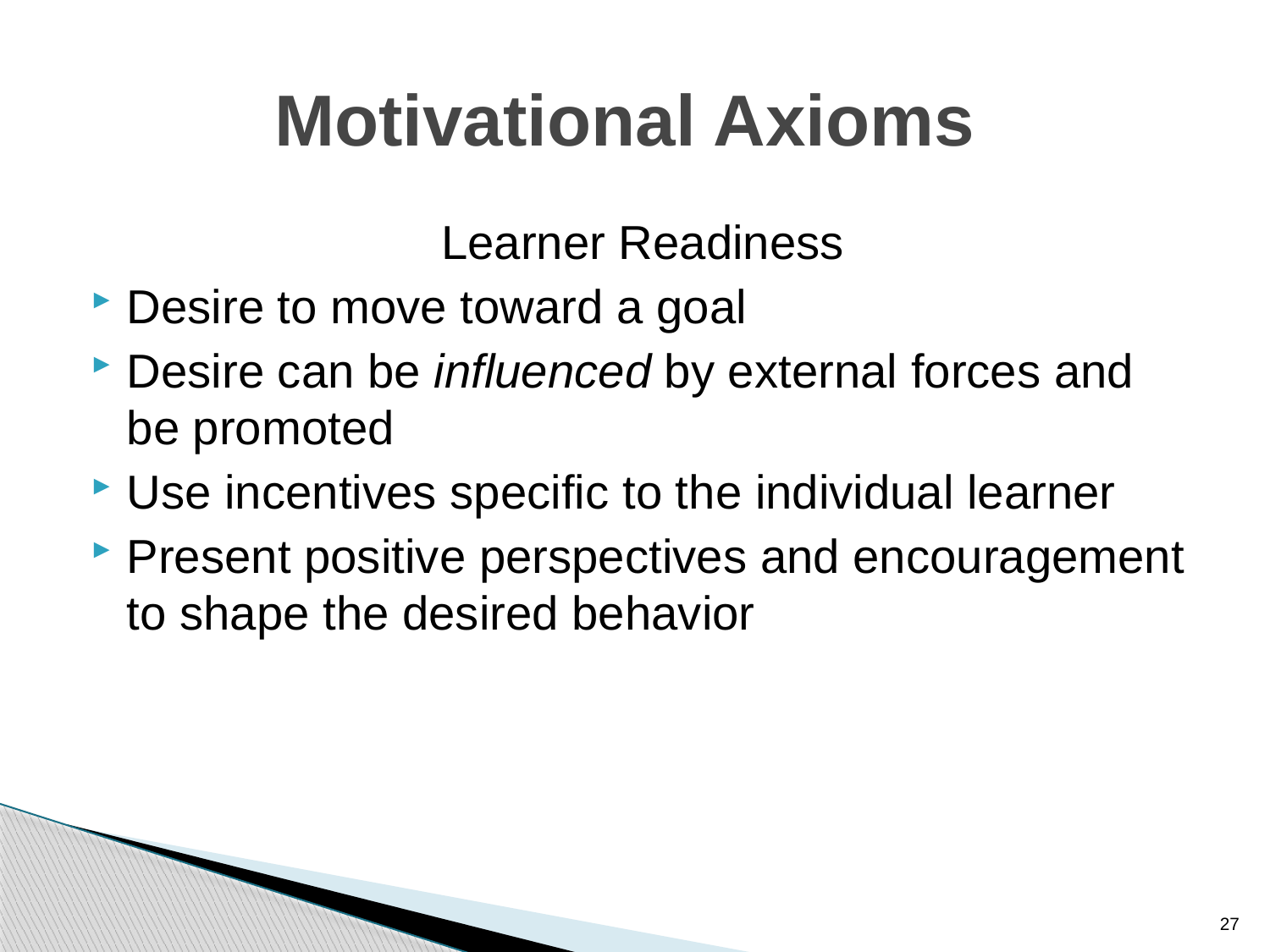

# Motivational Axioms
Learner Readiness
Desire to move toward a goal
Desire can be influenced by external forces and be promoted
Use incentives specific to the individual learner
Present positive perspectives and encouragement to shape the desired behavior

27